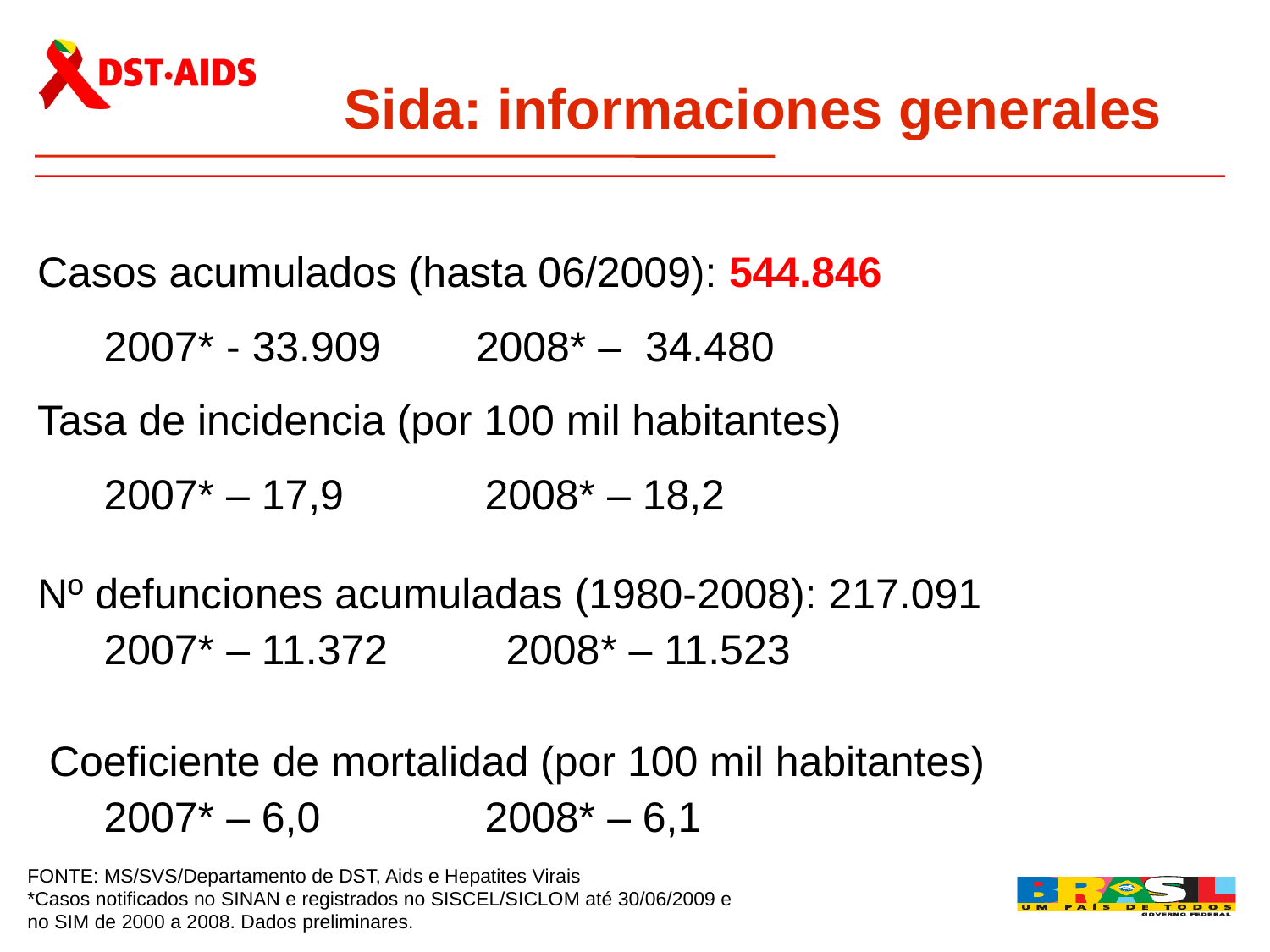

Sida: informaciones generales

Casos acumulados (hasta 06/2009): 544.846
	2007* - 33.909        2008* –  34.480
Tasa de incidencia (por 100 mil habitantes)
	2007* – 17,9		2008* – 18,2

Nº defunciones acumuladas (1980-2008): 217.091
	2007* – 11.372          2008* – 11.523

 Coeficiente de mortalidad (por 100 mil habitantes)
 	2007* – 6,0		2008* – 6,1
FONTE: MS/SVS/Departamento de DST, Aids e Hepatites Virais
*Casos notificados no SINAN e registrados no SISCEL/SICLOM até 30/06/2009 e
no SIM de 2000 a 2008. Dados preliminares.